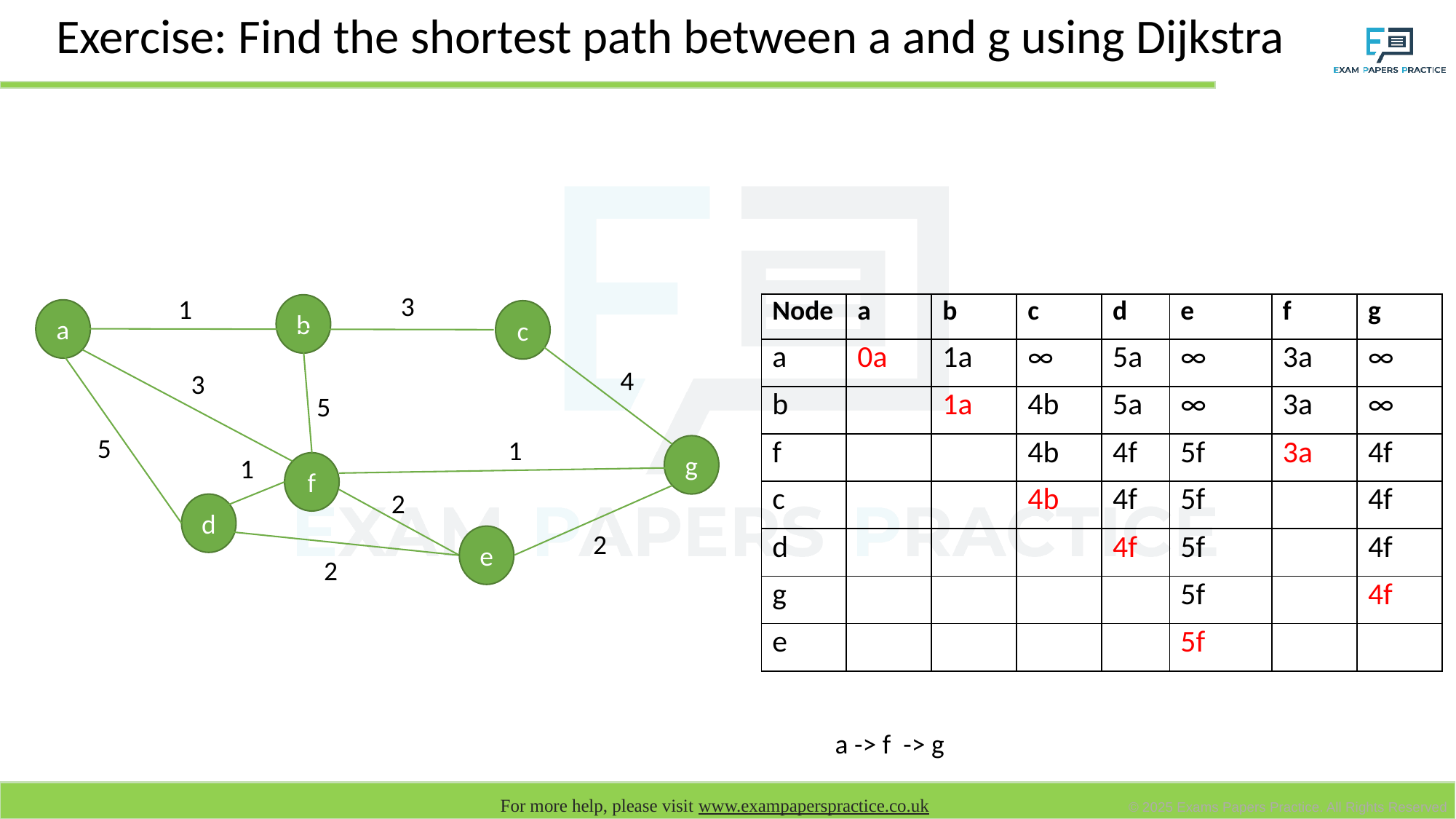

# Exercise: Find the shortest path between a and g using Dijkstra
3
1
| Node | a | b | c | d | e | f | g |
| --- | --- | --- | --- | --- | --- | --- | --- |
| a | 0a | 1a | ∞ | 5a | ∞ | 3a | ∞ |
| b |  | 1a | 4b | 5a | ∞ | 3a | ∞ |
| f |  |  | 4b | 4f | 5f | 3a | 4f |
| c |  |  | 4b | 4f | 5f |  | 4f |
| d |  |  |  | 4f | 5f |  | 4f |
| g |  |  |  |  | 5f |  | 4f |
| e |  |  |  |  | 5f |  |  |
b
a
c
4
3
5
5
1
g
1
f
2
d
2
e
2
a -> f  -> g